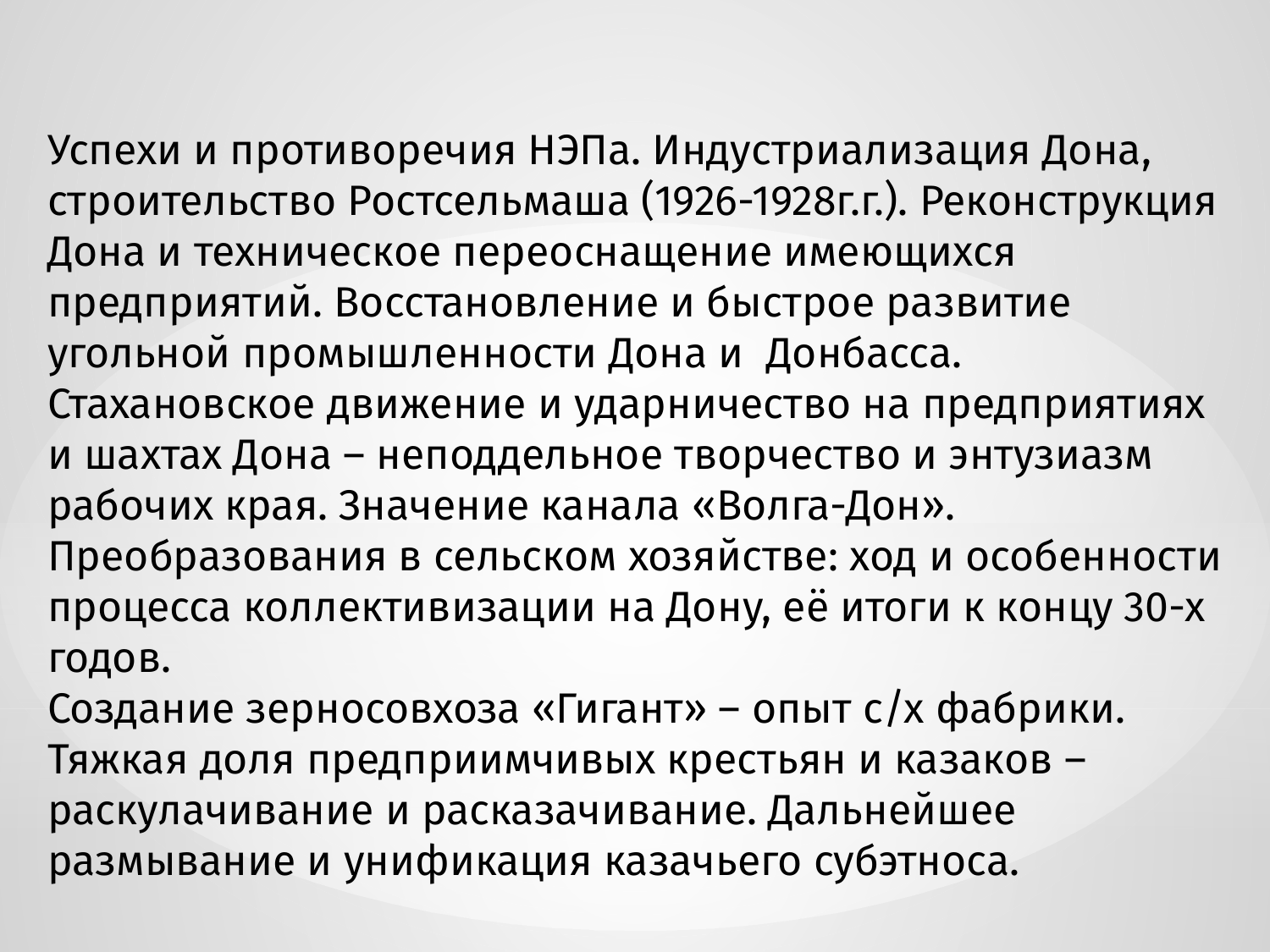

Успехи и противоречия НЭПа. Индустриализация Дона, строительство Ростсельмаша (1926-1928г.г.). Реконструкция Дона и техническое переоснащение имеющихся предприятий. Восстановление и быстрое развитие угольной промышленности Дона и  Донбасса. Стахановское движение и ударничество на предприятиях и шахтах Дона – неподдельное творчество и энтузиазм рабочих края. Значение канала «Волга-Дон». Преобразования в сельском хозяйстве: ход и особенности процесса коллективизации на Дону, её итоги к концу 30-х годов.
Создание зерносовхоза «Гигант» – опыт с/х фабрики. Тяжкая доля предприимчивых крестьян и казаков – раскулачивание и расказачивание. Дальнейшее размывание и унификация казачьего субэтноса.